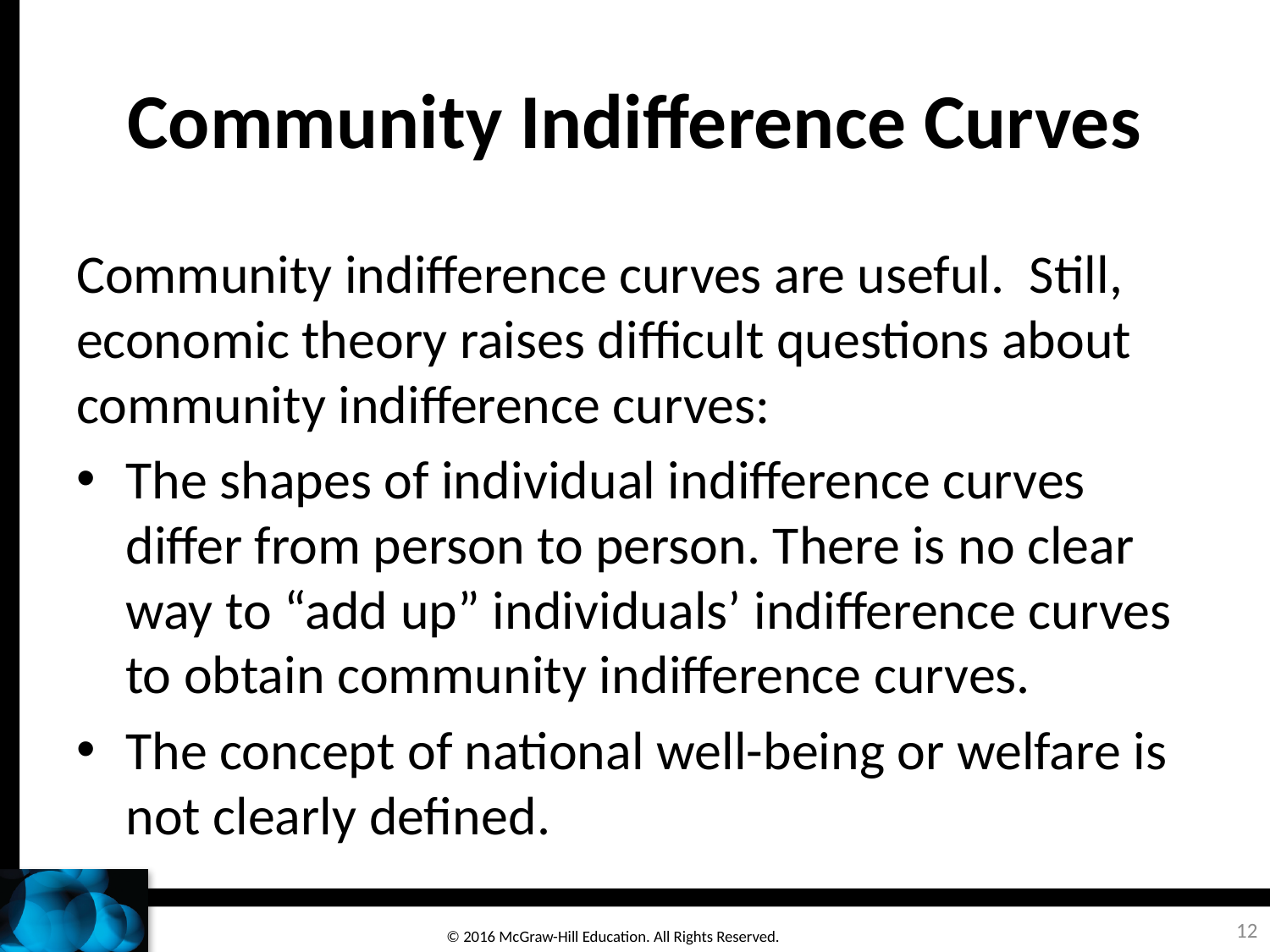

# Community Indifference Curves
Community indifference curves are useful.  Still, economic theory raises difficult questions about community indifference curves:
The shapes of individual indifference curves differ from person to person. There is no clear way to “add up” individuals’ indifference curves to obtain community indifference curves.
The concept of national well-being or welfare is not clearly defined.

12
© 2016 McGraw-Hill Education. All Rights Reserved.